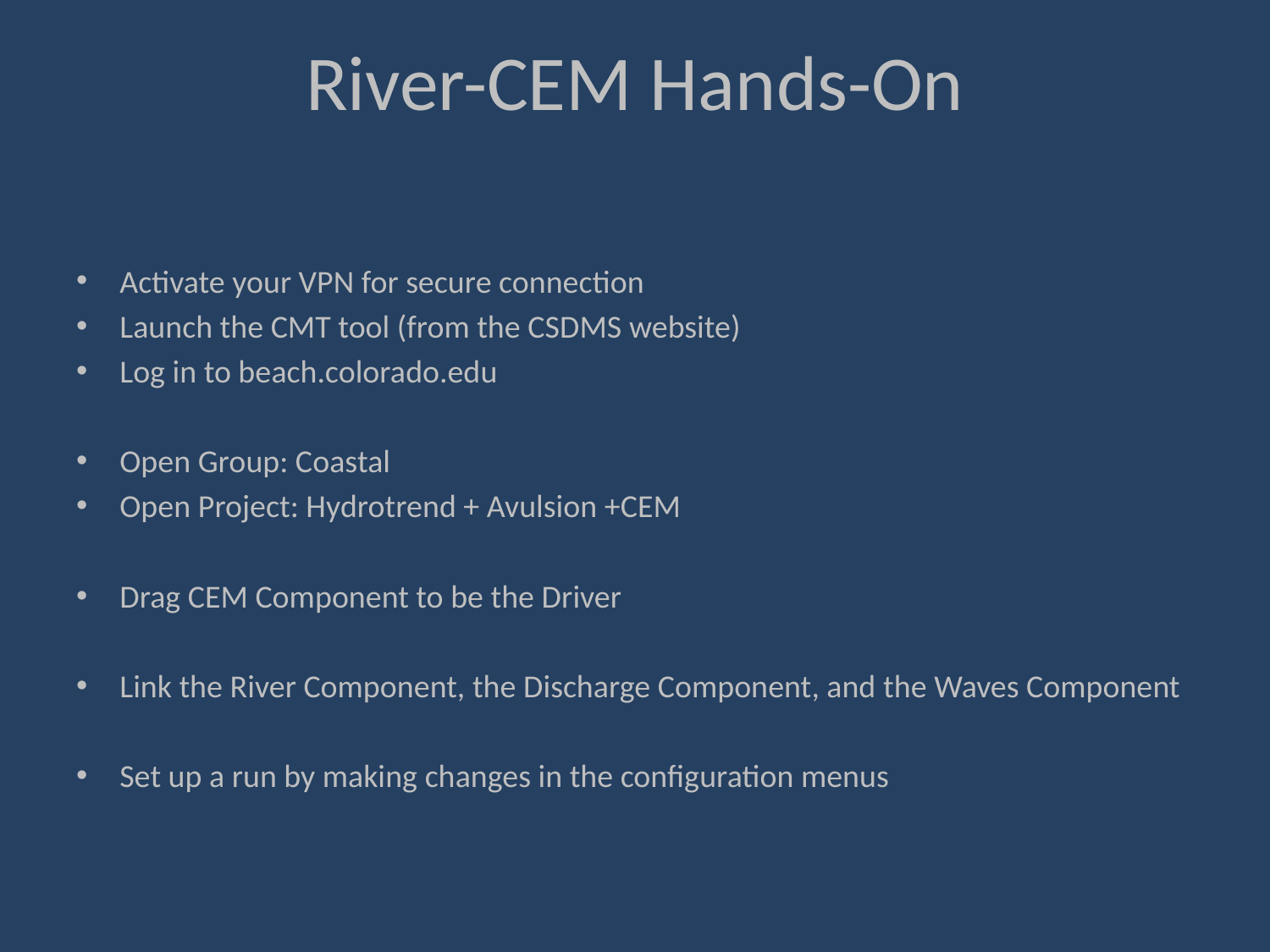

# River-CEM Hands-On

Activate your VPN for secure connection
Launch the CMT tool (from the CSDMS website)
Log in to beach.colorado.edu

Open Group: Coastal
Open Project: Hydrotrend + Avulsion +CEM

Drag CEM Component to be the Driver

Link the River Component, the Discharge Component, and the Waves Component

Set up a run by making changes in the configuration menus